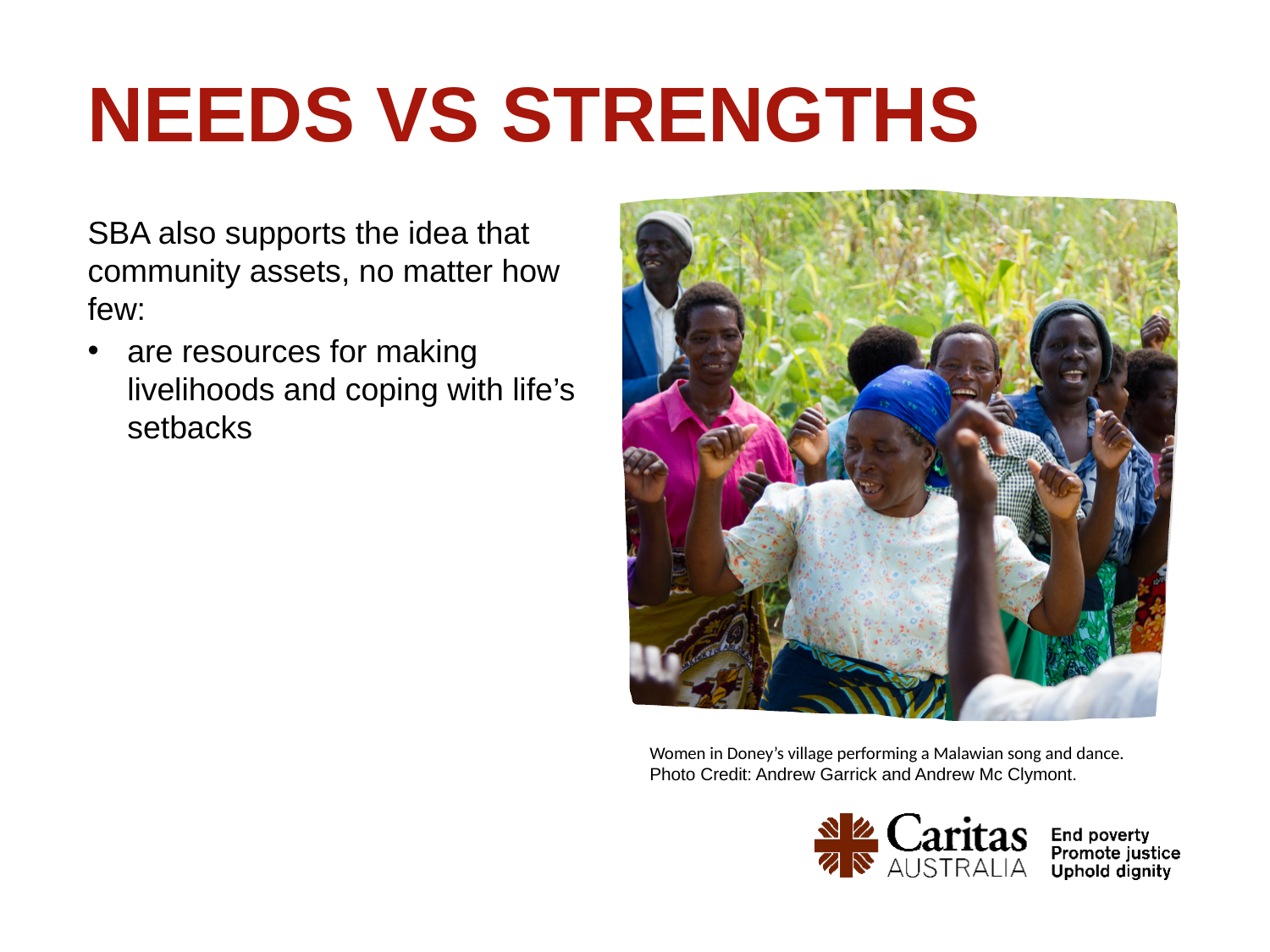

# NEEDS VS STRENGTHS

SBA also supports the idea that community assets, no matter how few:
are resources for making livelihoods and coping with life’s setbacks
Women in Doney’s village performing a Malawian song and dance.  Photo Credit: Andrew Garrick and Andrew Mc Clymont.